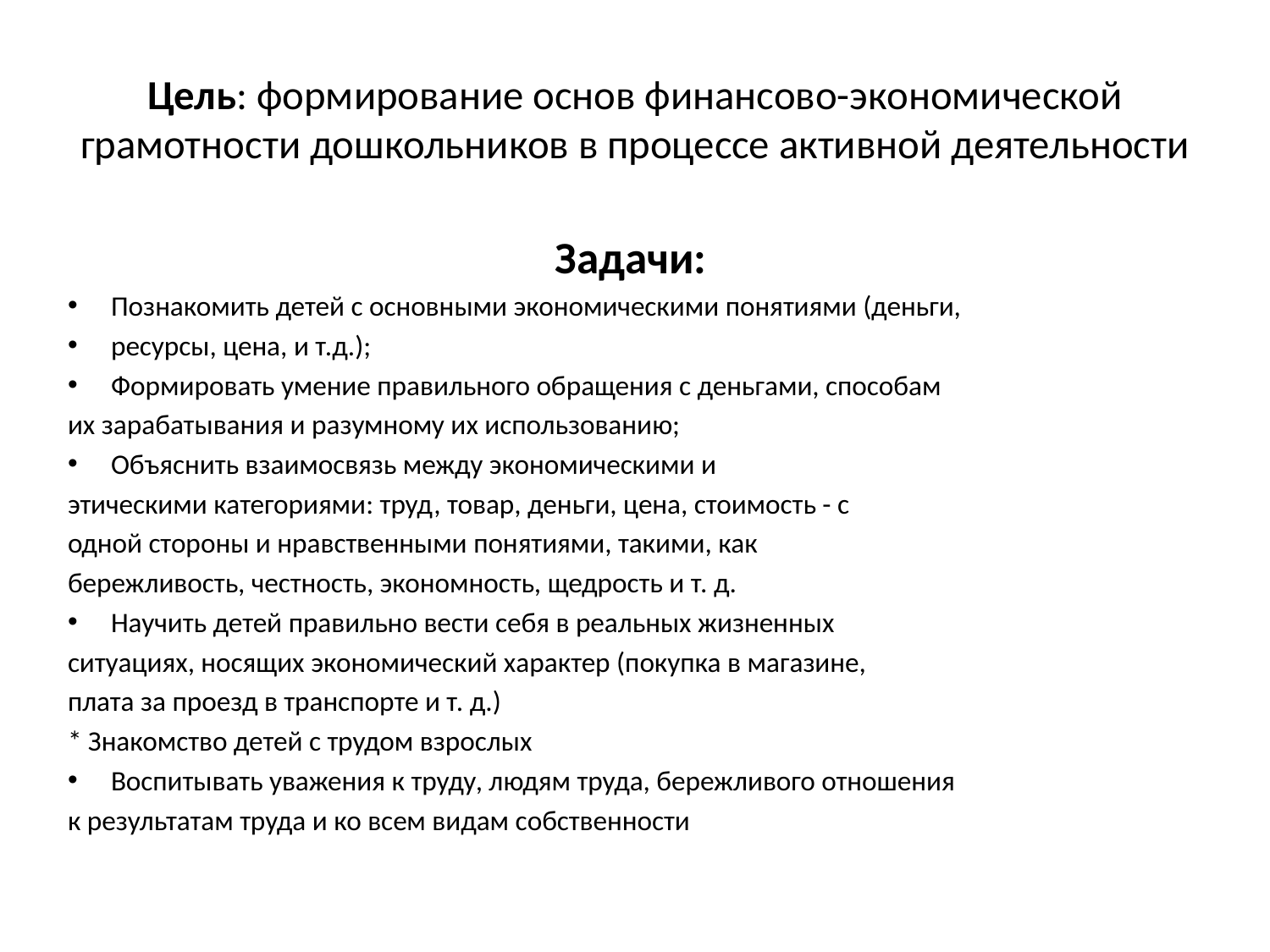

# Цель: формирование основ финансово-экономической грамотности дошкольников в процессе активной деятельности
Задачи:
Познакомить детей с основными экономическими понятиями (деньги,
ресурсы, цена, и т.д.);
Формировать умение правильного обращения с деньгами, способам
их зарабатывания и разумному их использованию;
Объяснить взаимосвязь между экономическими и
этическими категориями: труд, товар, деньги, цена, стоимость - с
одной стороны и нравственными понятиями, такими, как
бережливость, честность, экономность, щедрость и т. д.
Научить детей правильно вести себя в реальных жизненных
ситуациях, носящих экономический характер (покупка в магазине,
плата за проезд в транспорте и т. д.)
* Знакомство детей с трудом взрослых
Воспитывать уважения к труду, людям труда, бережливого отношения
к результатам труда и ко всем видам собственности